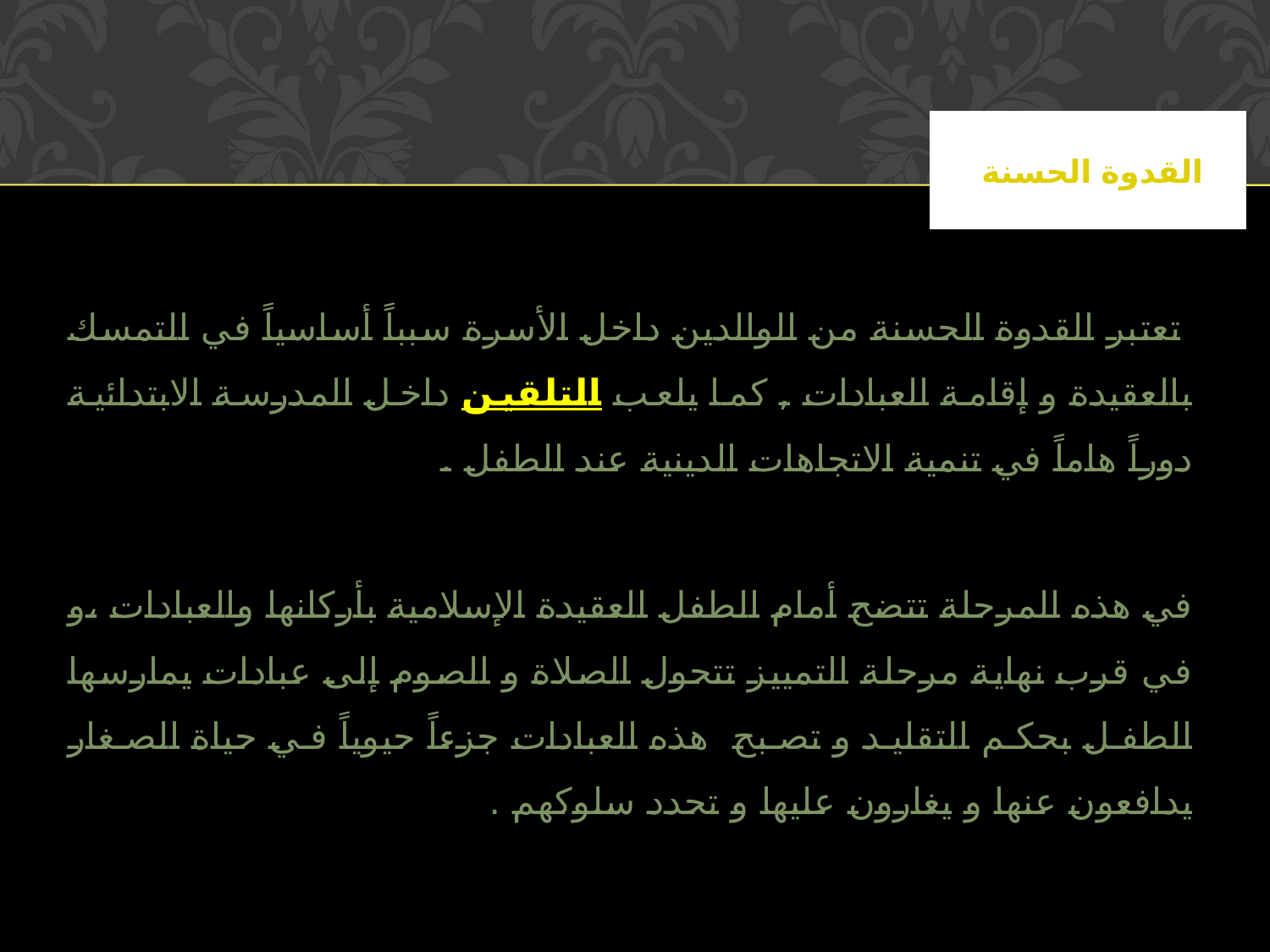

# القدوة الحسنة
 تعتبر القدوة الحسنة من الوالدين داخل الأسرة سبباً أساسياً في التمسك بالعقيدة و إقامة العبادات , كما يلعب التلقين داخل المدرسة الابتدائية دوراً هاماً في تنمية الاتجاهات الدينية عند الطفل .

في هذه المرحلة تتضح أمام الطفل العقيدة الإسلامية بأركانها والعبادات ،و في قرب نهاية مرحلة التمييز تتحول الصلاة و الصوم إلى عبادات يمارسها الطفل بحكم التقليد و تصبح  هذه العبادات جزءاً حيوياً في حياة الصغار يدافعون عنها و يغارون عليها و تحدد سلوكهم .